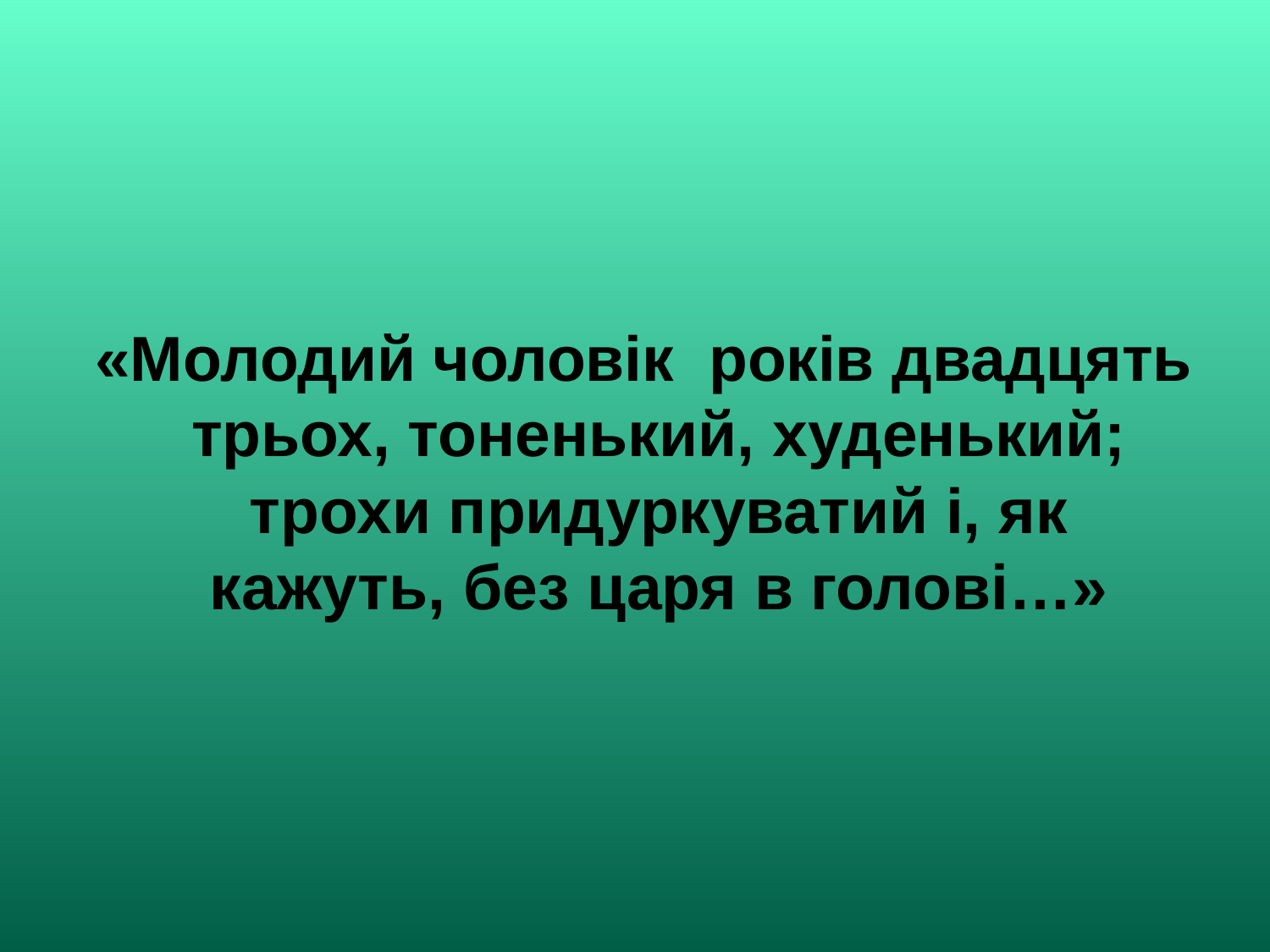

«Молодий чоловік  років двадцять трьох, тоненький, худенький; трохи придуркуватий і, як кажуть, без царя в голові…»